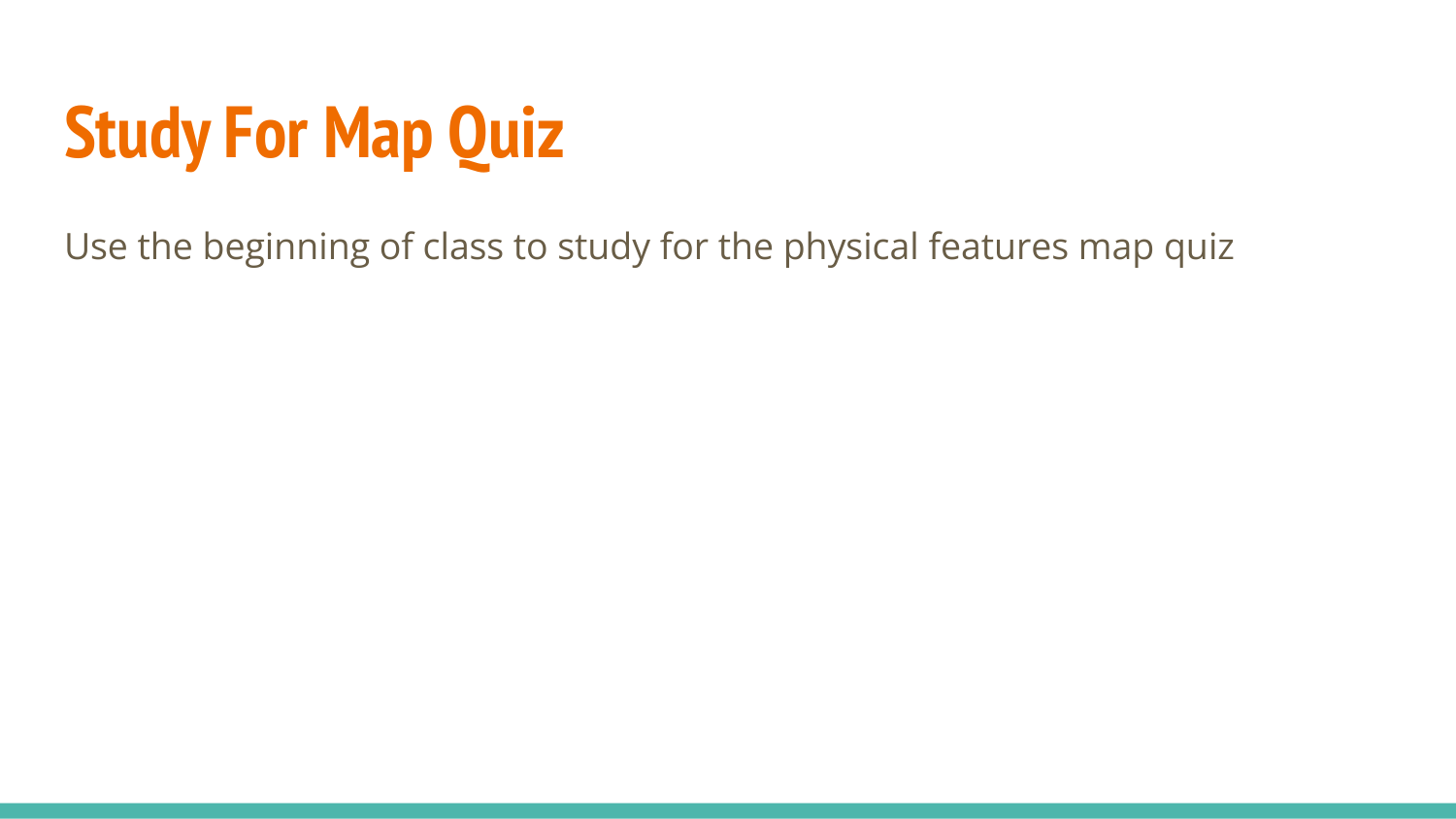

# Study For Map Quiz
Use the beginning of class to study for the physical features map quiz